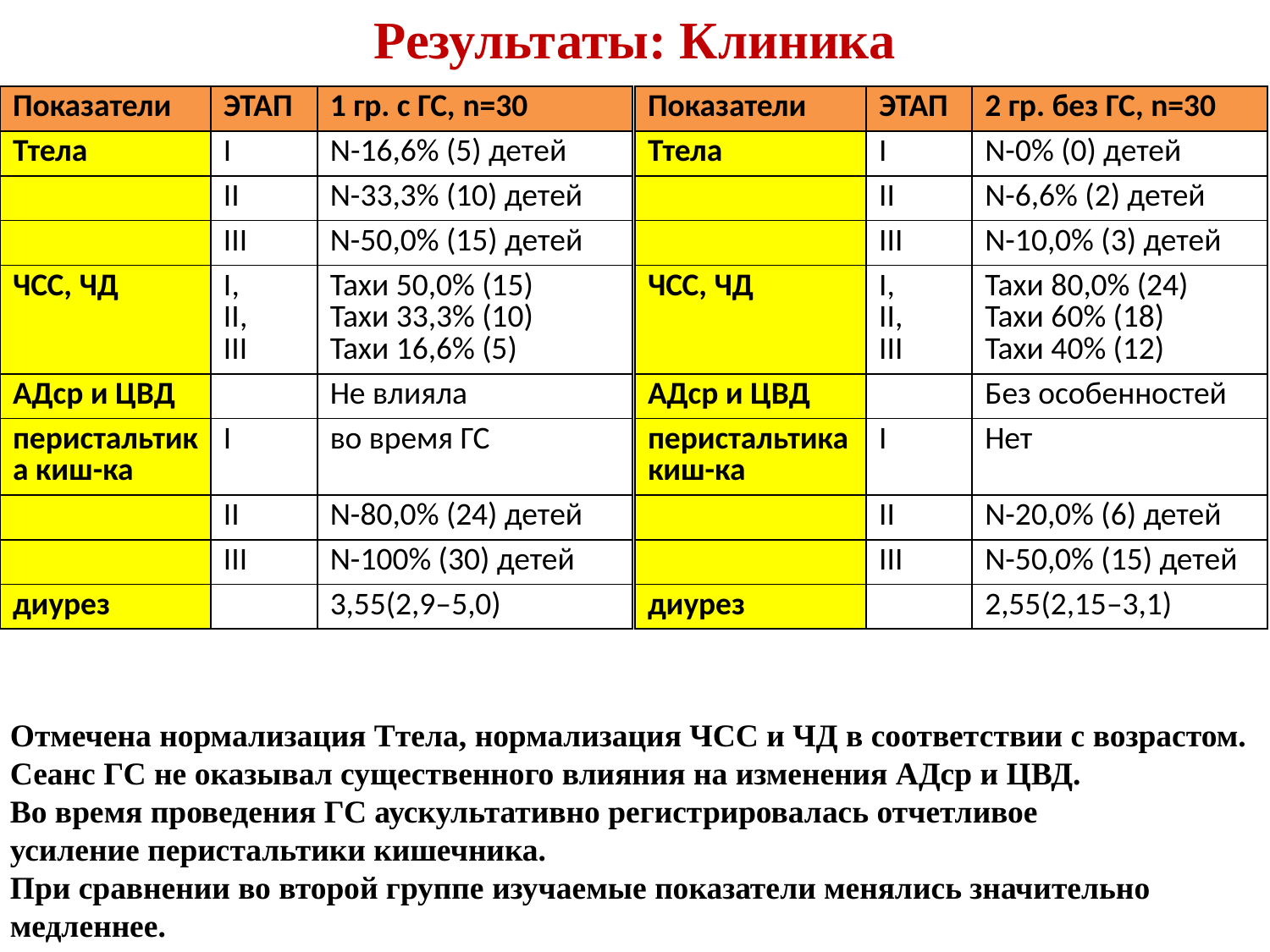

Результаты: Клиника
| Показатели | ЭТАП | 1 гр. с ГС, n=30 |
| --- | --- | --- |
| Ттела | I | N-16,6% (5) детей |
|  | II | N-33,3% (10) детей |
|  | III | N-50,0% (15) детей |
| ЧСС, ЧД | I, II, III | Тахи 50,0% (15) Тахи 33,3% (10) Тахи 16,6% (5) |
| АДср и ЦВД |  | Не влияла |
| перистальтика киш-ка | I | во время ГС |
|  | II | N-80,0% (24) детей |
|  | III | N-100% (30) детей |
| диурез |  | 3,55(2,9–5,0) |
| Показатели | ЭТАП | 2 гр. без ГС, n=30 |
| --- | --- | --- |
| Ттела | I | N-0% (0) детей |
|  | II | N-6,6% (2) детей |
|  | III | N-10,0% (3) детей |
| ЧСС, ЧД | I, II, III | Тахи 80,0% (24) Тахи 60% (18) Тахи 40% (12) |
| АДср и ЦВД |  | Без особенностей |
| перистальтика киш-ка | I | Нет |
|  | II | N-20,0% (6) детей |
|  | III | N-50,0% (15) детей |
| диурез |  | 2,55(2,15–3,1) |
Отмечена нормализация Ттела, нормализация ЧСС и ЧД в соответствии с возрастом.
Сеанс ГС не оказывал существенного влияния на изменения АДср и ЦВД.
Во время проведения ГС аускультативно регистрировалась отчетливое
усиление перистальтики кишечника.
При сравнении во второй группе изучаемые показатели менялись значительно медленнее.